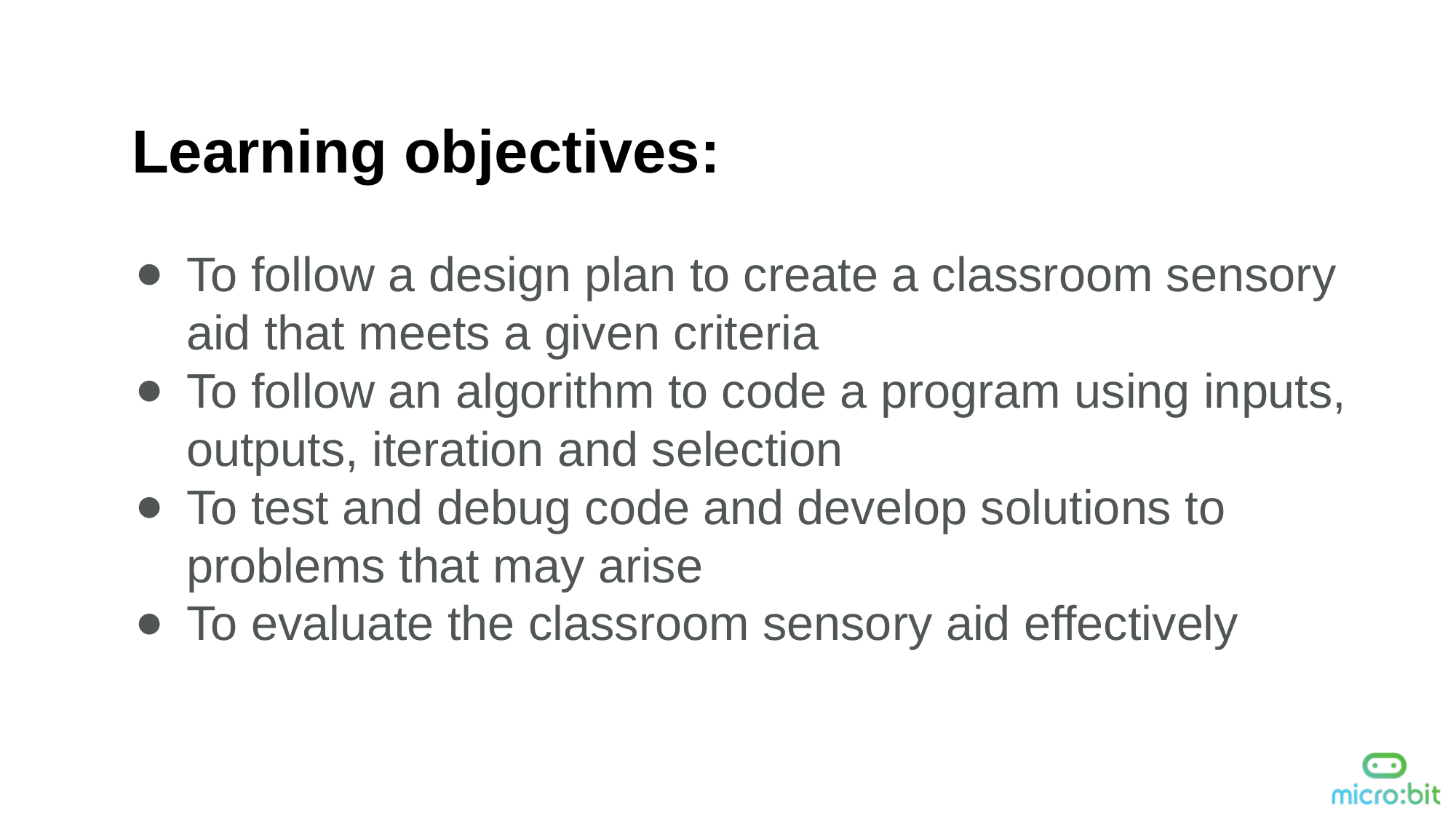

Learning objectives:

To follow a design plan to create a classroom sensory aid that meets a given criteria
To follow an algorithm to code a program using inputs, outputs, iteration and selection
To test and debug code and develop solutions to problems that may arise
To evaluate the classroom sensory aid effectively